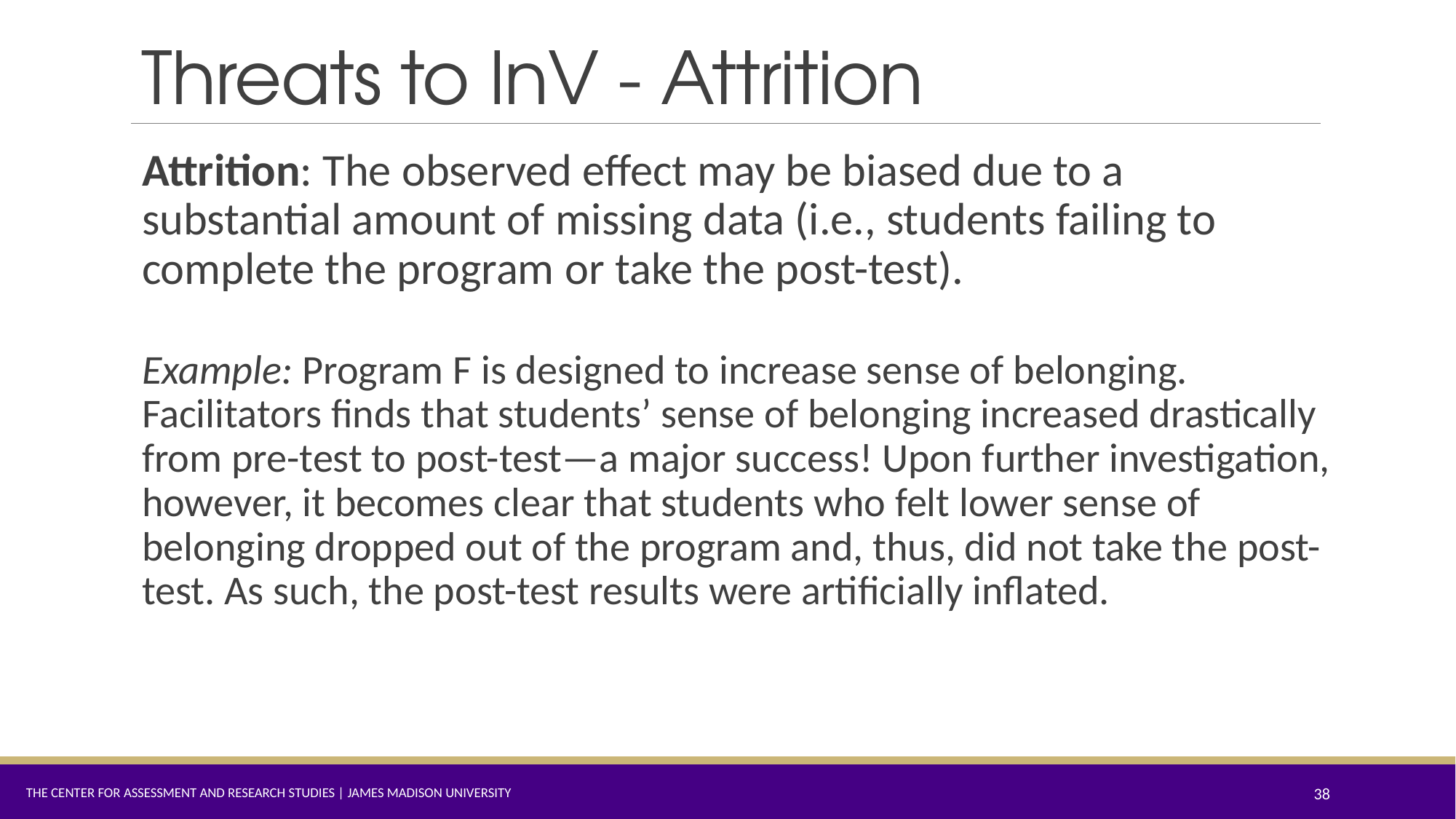

# Threats to InV - Attrition
Attrition: The observed effect may be biased due to a substantial amount of missing data (i.e., students failing to complete the program or take the post-test).
Example: Program F is designed to increase sense of belonging. Facilitators finds that students’ sense of belonging increased drastically from pre-test to post-test—a major success! Upon further investigation, however, it becomes clear that students who felt lower sense of belonging dropped out of the program and, thus, did not take the post-test. As such, the post-test results were artificially inflated.

The Center for Assessment and Research Studies | James Madison University
38